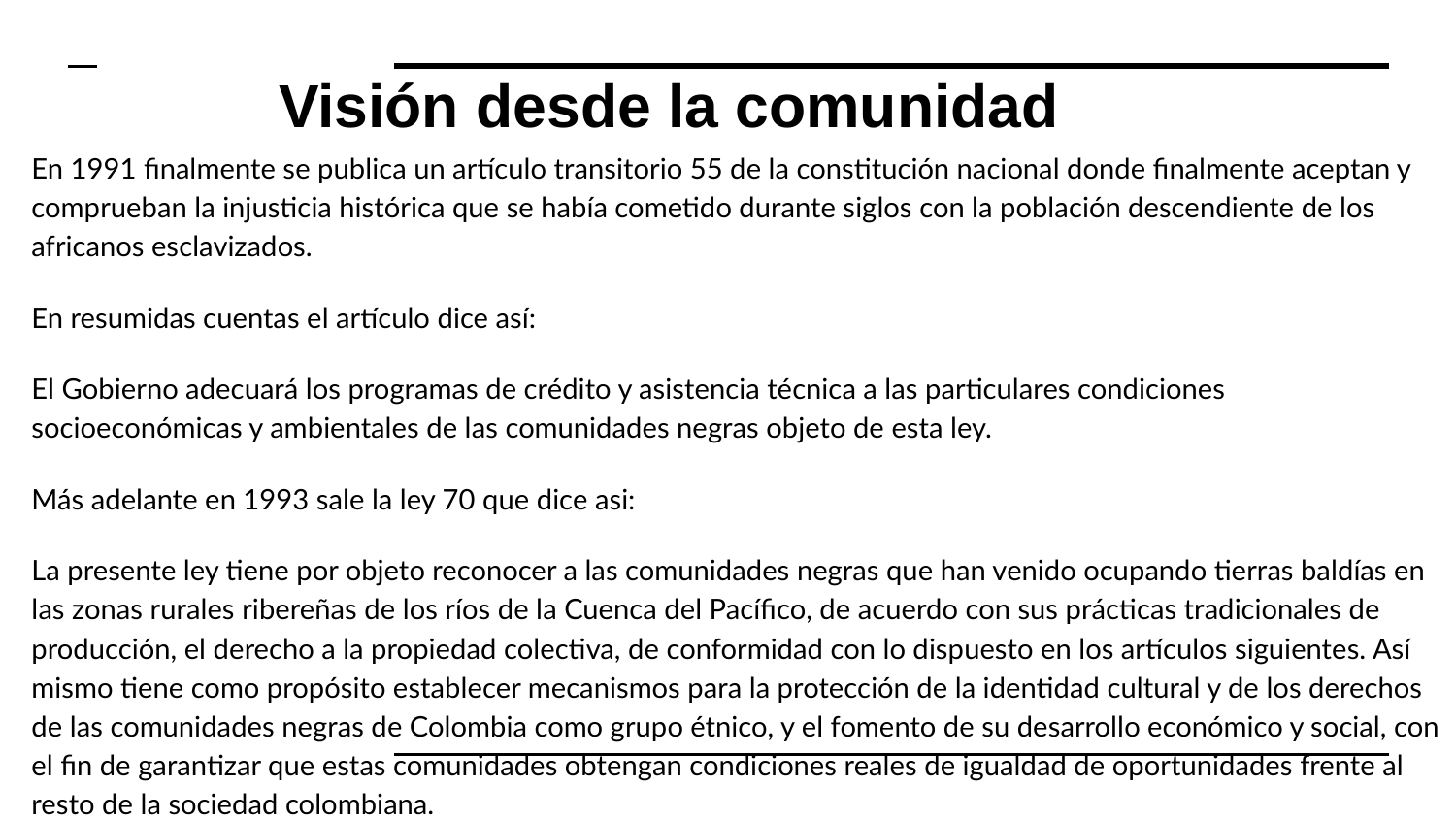

# Visión desde la comunidad

En 1991 finalmente se publica un artículo transitorio 55 de la constitución nacional donde finalmente aceptan y comprueban la injusticia histórica que se había cometido durante siglos con la población descendiente de los africanos esclavizados.
En resumidas cuentas el artículo dice así:
El Gobierno adecuará los programas de crédito y asistencia técnica a las particulares condiciones socioeconómicas y ambientales de las comunidades negras objeto de esta ley.
Más adelante en 1993 sale la ley 70 que dice asi:
La presente ley tiene por objeto reconocer a las comunidades negras que han venido ocupando tierras baldías en las zonas rurales ribereñas de los ríos de la Cuenca del Pacífico, de acuerdo con sus prácticas tradicionales de producción, el derecho a la propiedad colectiva, de conformidad con lo dispuesto en los artículos siguientes. Así mismo tiene como propósito establecer mecanismos para la protección de la identidad cultural y de los derechos de las comunidades negras de Colombia como grupo étnico, y el fomento de su desarrollo económico y social, con el fin de garantizar que estas comunidades obtengan condiciones reales de igualdad de oportunidades frente al resto de la sociedad colombiana.